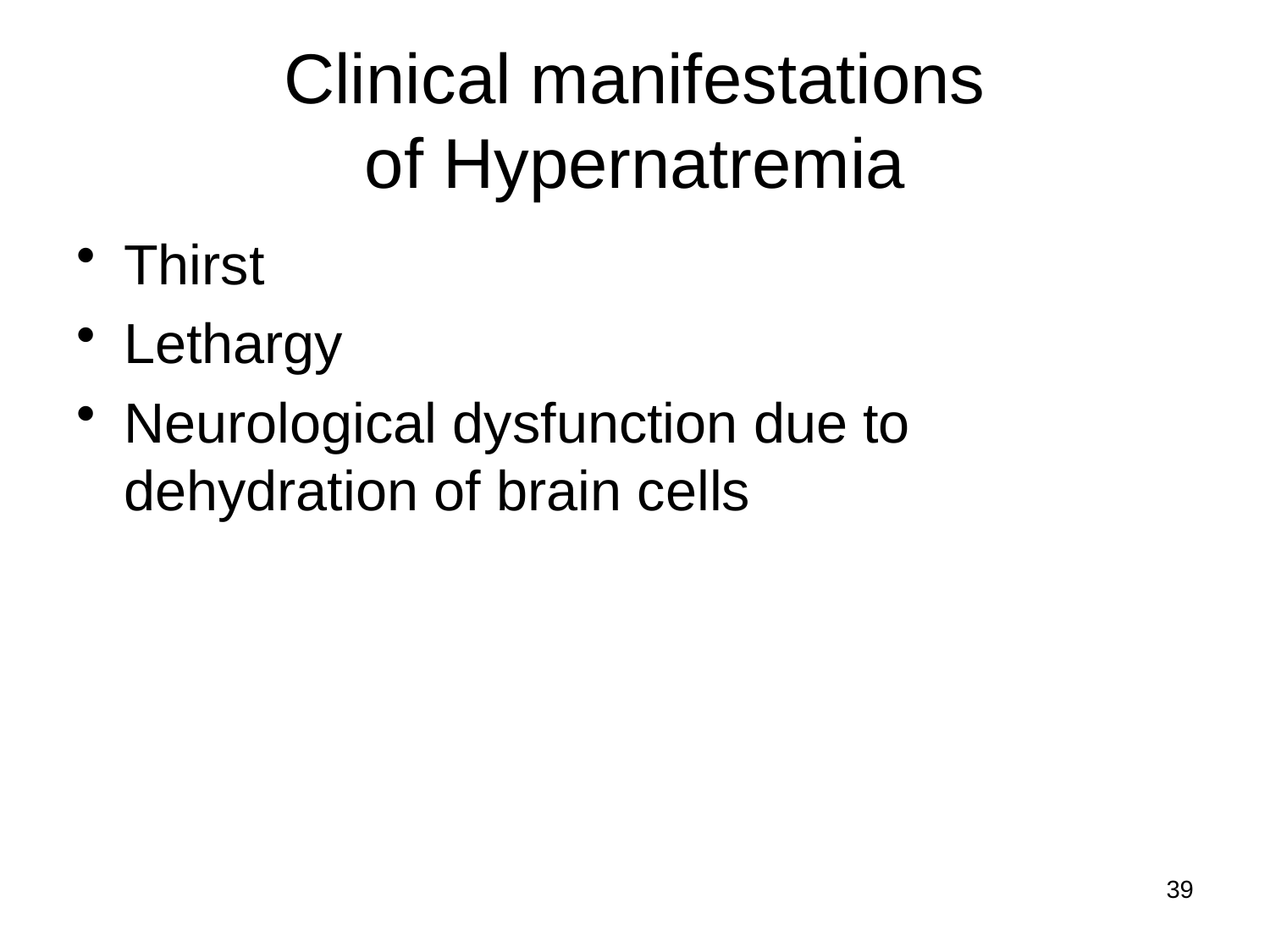

# Clinical manifestations of Hypernatremia
Thirst
Lethargy
Neurological dysfunction due to dehydration of brain cells
39